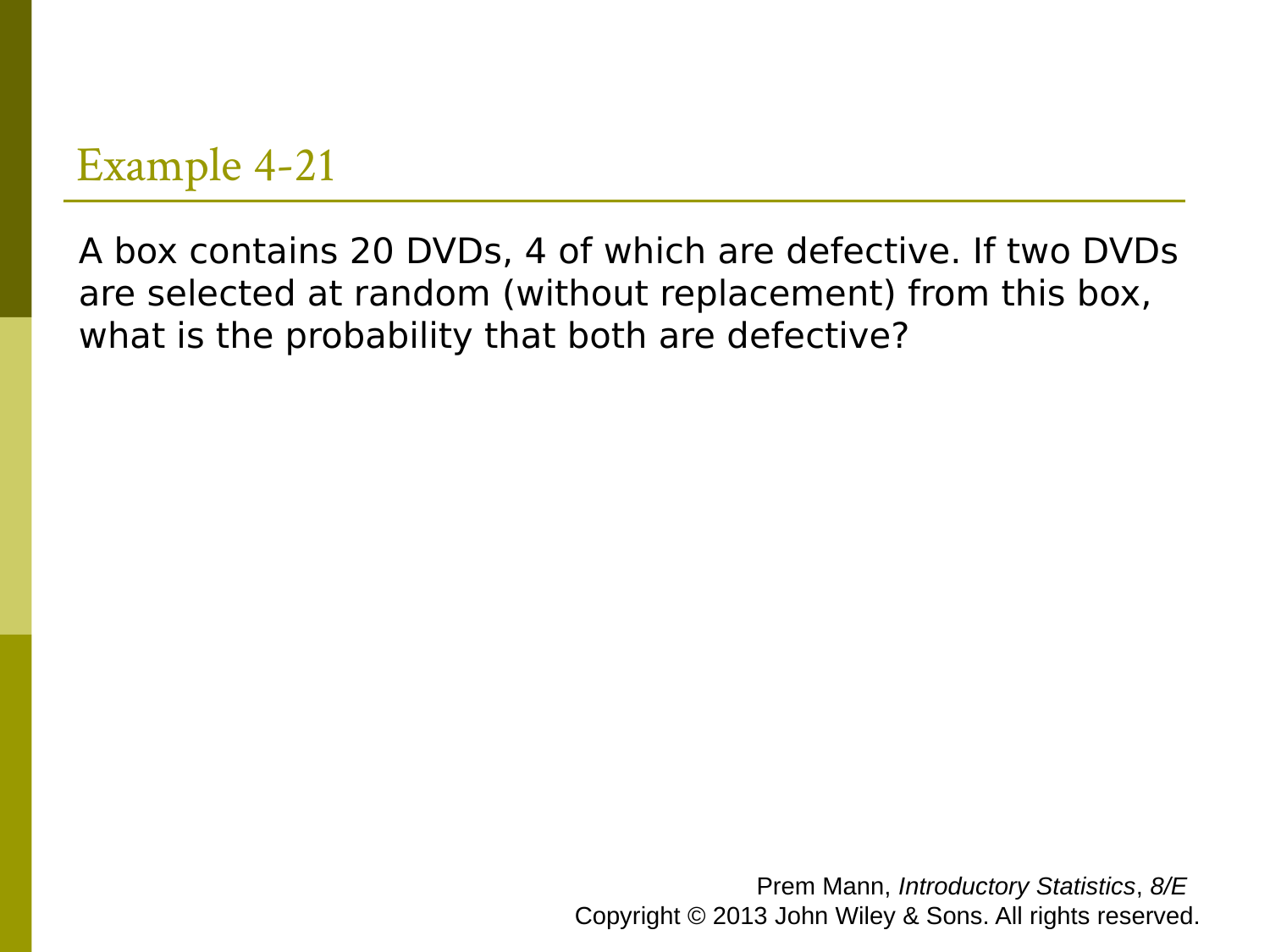

# Example 4-21
A box contains 20 DVDs, 4 of which are defective. If two DVDs are selected at random (without replacement) from this box, what is the probability that both are defective?
                          Prem Mann, Introductory Statistics, 8/E Copyright © 2013 John Wiley & Sons. All rights reserved.